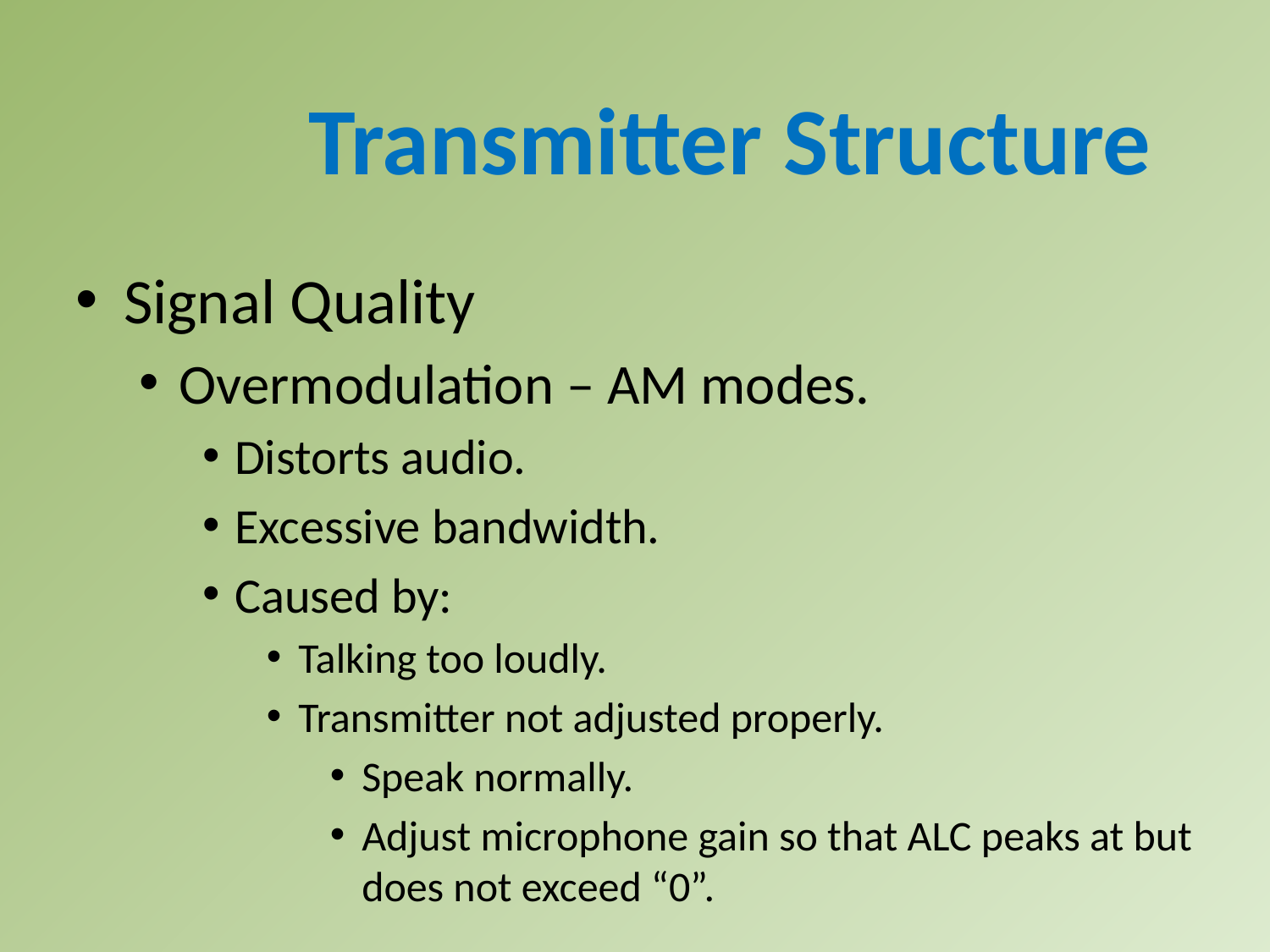

Transmitter Structure
Signal Quality
Overmodulation – AM modes.
Distorts audio.
Excessive bandwidth.
Caused by:
Talking too loudly.
Transmitter not adjusted properly.
Speak normally.
Adjust microphone gain so that ALC peaks at but does not exceed “0”.